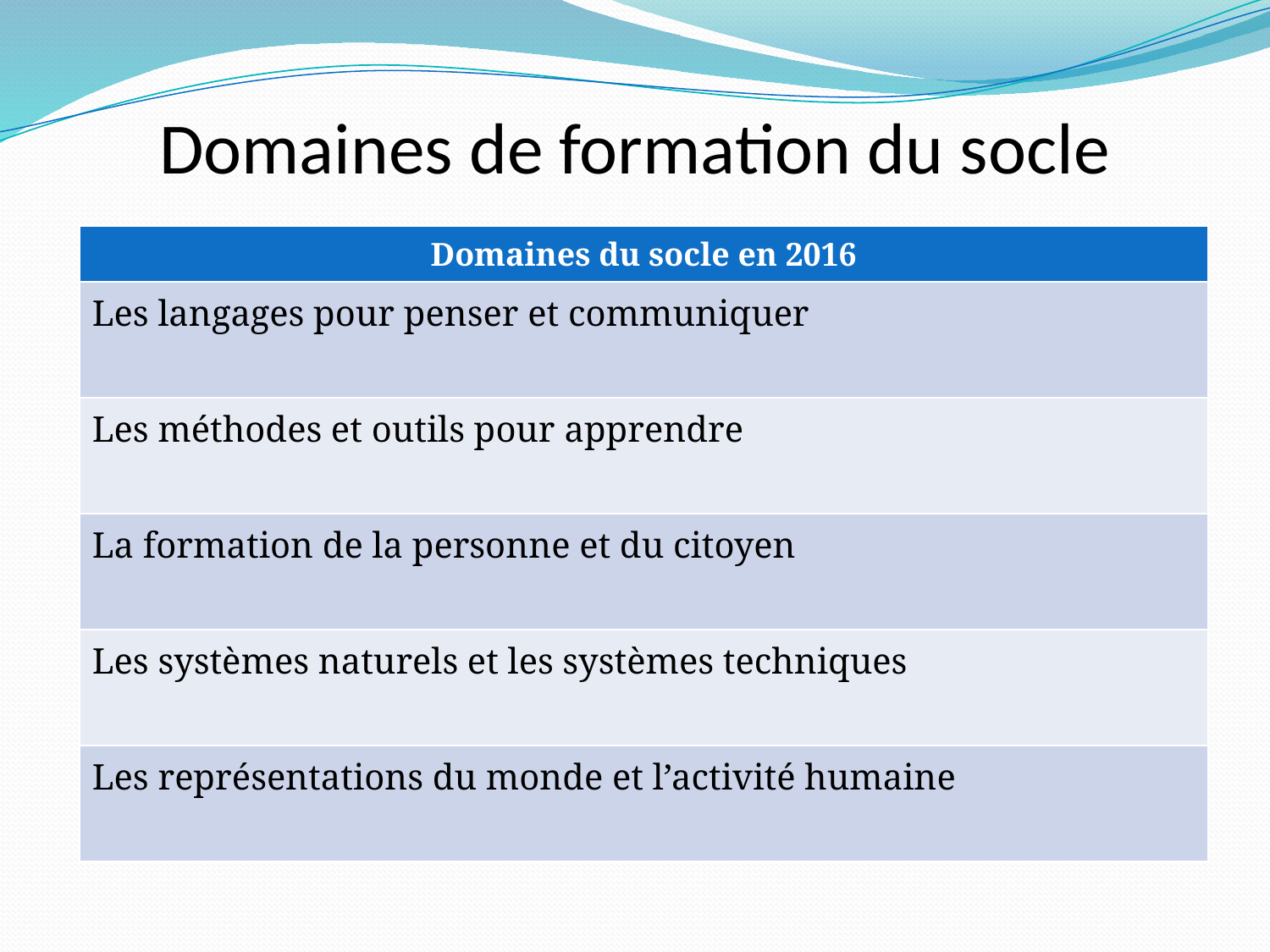

# Domaines de formation du socle
| Domaines du socle en 2016 |
| --- |
| Les langages pour penser et communiquer |
| Les méthodes et outils pour apprendre |
| La formation de la personne et du citoyen |
| Les systèmes naturels et les systèmes techniques |
| Les représentations du monde et l’activité humaine |